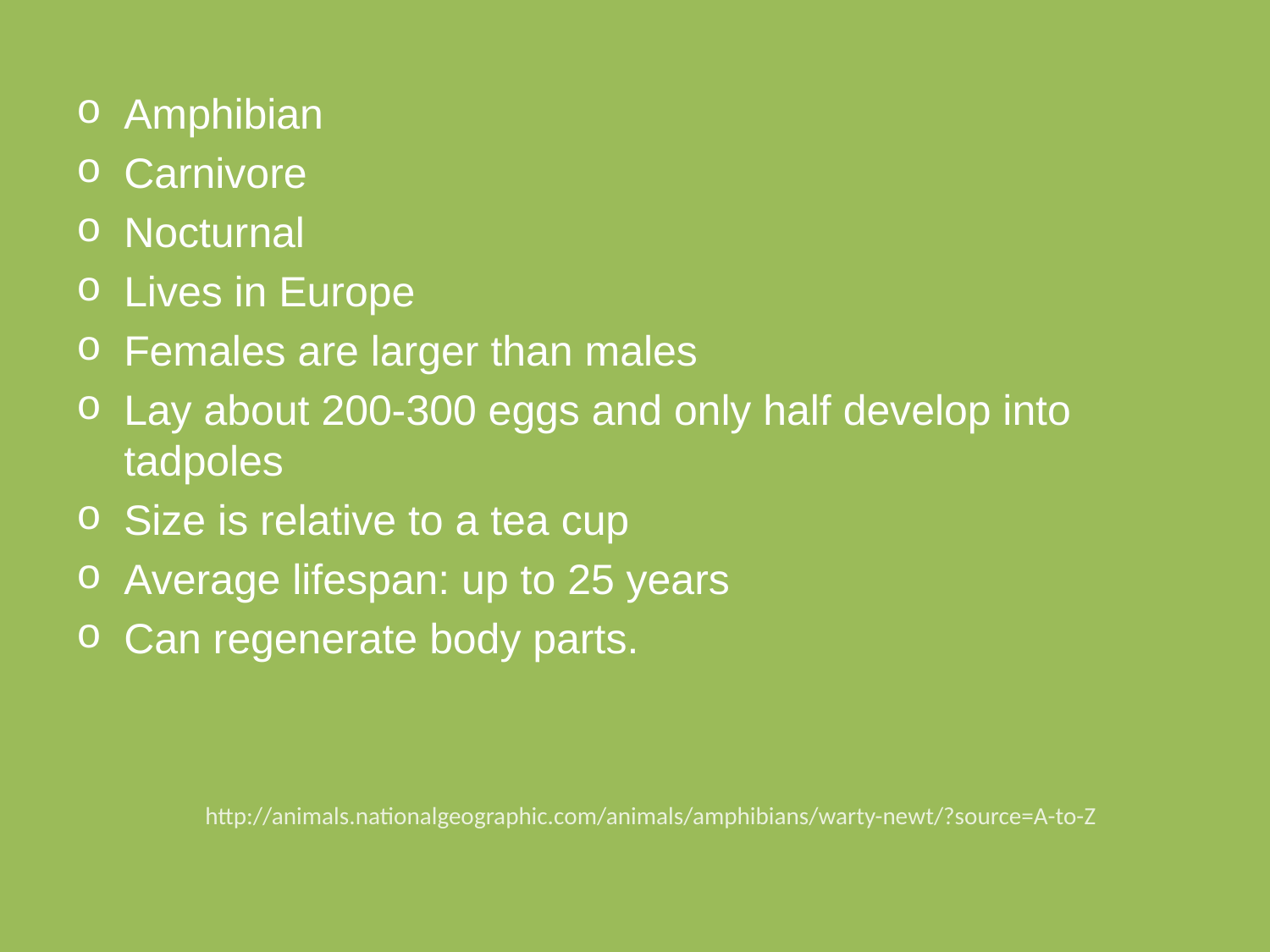

Amphibian
Carnivore
Nocturnal
Lives in Europe
Females are larger than males
Lay about 200-300 eggs and only half develop into tadpoles
Size is relative to a tea cup
Average lifespan: up to 25 years
Can regenerate body parts.

http://animals.nationalgeographic.com/animals/amphibians/warty-newt/?source=A-to-Z